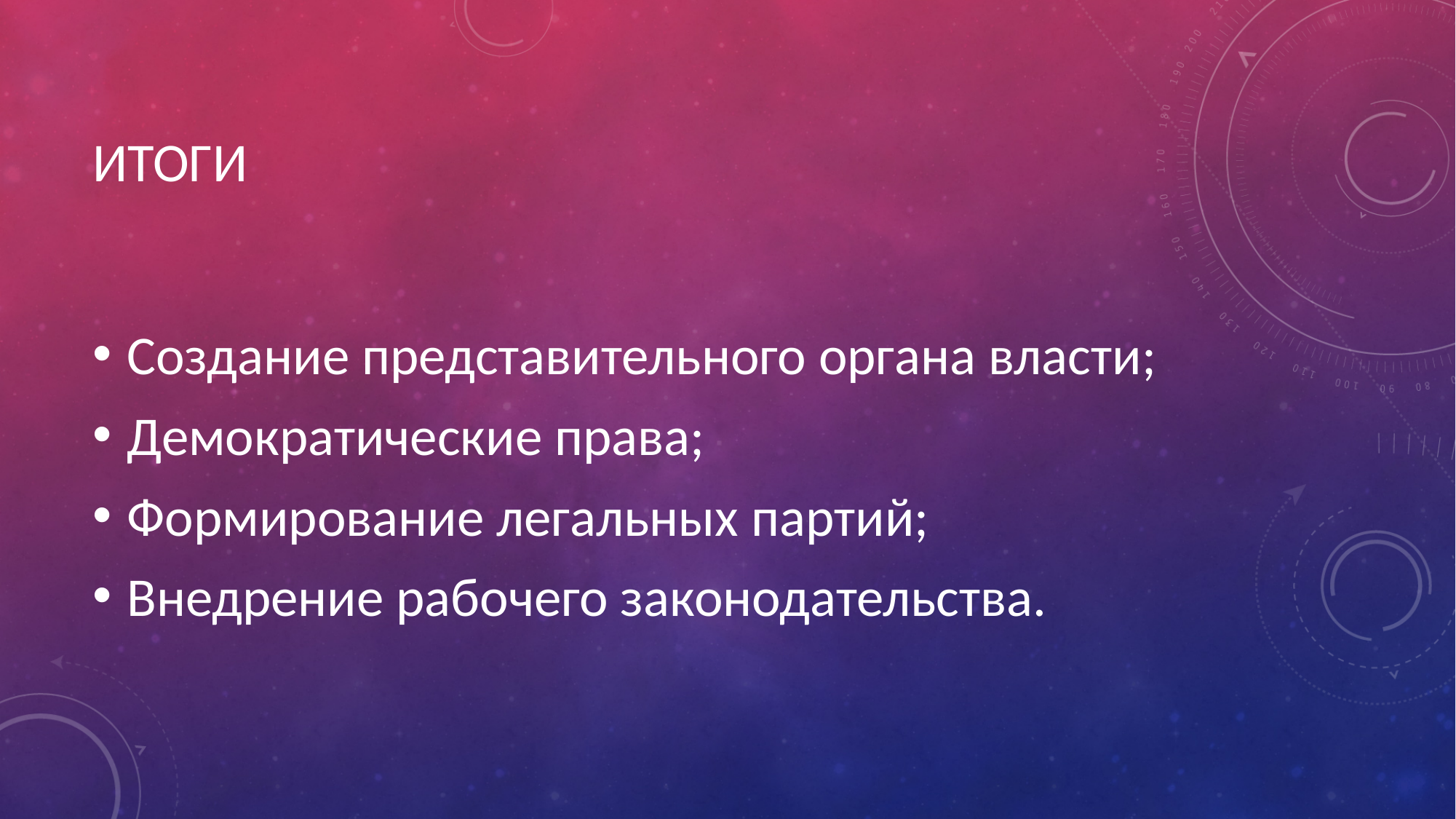

# Итоги
Создание представительного органа власти;
Демократические права;
Формирование легальных партий;
Внедрение рабочего законодательства.